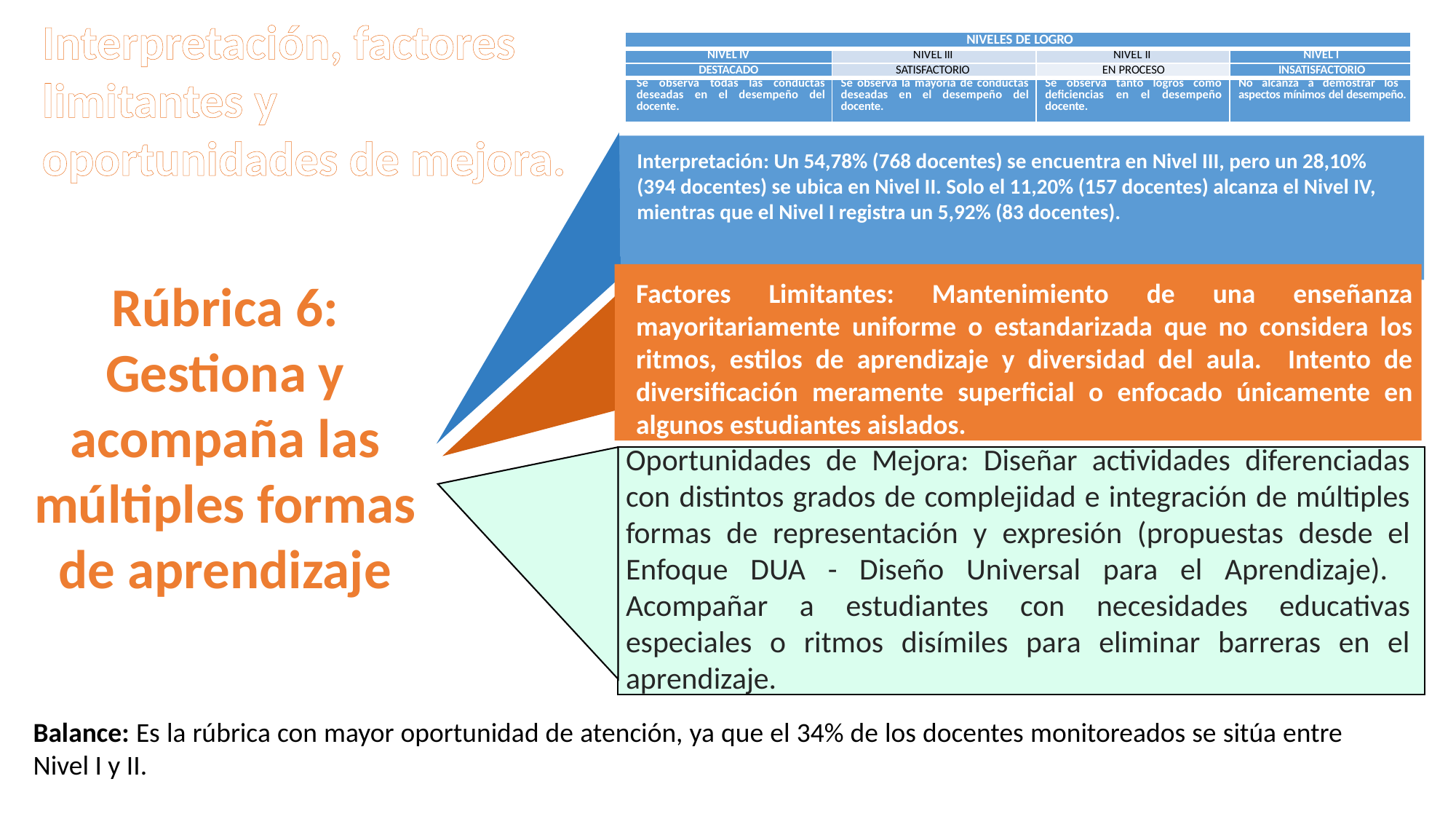

| NIVELES DE LOGRO |  |  |  |
| --- | --- | --- | --- |
| NIVEL IV | NIVEL III | NIVEL II | NIVEL I |
| DESTACADO | SATISFACTORIO | EN PROCESO | INSATISFACTORIO |
| Se observa todas las conductas deseadas en el desempeño del docente. | Se observa la mayoría de conductas deseadas en el desempeño del docente. | Se observa tanto logros como deficiencias en el desempeño docente. | No alcanza a demostrar los aspectos mínimos del desempeño. |
Interpretación, factores limitantes y oportunidades de mejora.

Interpretación: Un 54,78% (768 docentes) se encuentra en Nivel III, pero un 28,10% (394 docentes) se ubica en Nivel II. Solo el 11,20% (157 docentes) alcanza el Nivel IV, mientras que el Nivel I registra un 5,92% (83 docentes).

Rúbrica 6: Gestiona y acompaña las múltiples formas de aprendizaje
Factores Limitantes: Mantenimiento de una enseñanza mayoritariamente uniforme o estandarizada que no considera los ritmos, estilos de aprendizaje y diversidad del aula.  Intento de diversificación meramente superficial o enfocado únicamente en algunos estudiantes aislados.

Oportunidades de Mejora: Diseñar actividades diferenciadas con distintos grados de complejidad e integración de múltiples formas de representación y expresión (propuestas desde el Enfoque DUA - Diseño Universal para el Aprendizaje).  Acompañar a estudiantes con necesidades educativas especiales o ritmos disímiles para eliminar barreras en el aprendizaje.

Balance: Es la rúbrica con mayor oportunidad de atención, ya que el 34% de los docentes monitoreados se sitúa entre Nivel I y II.